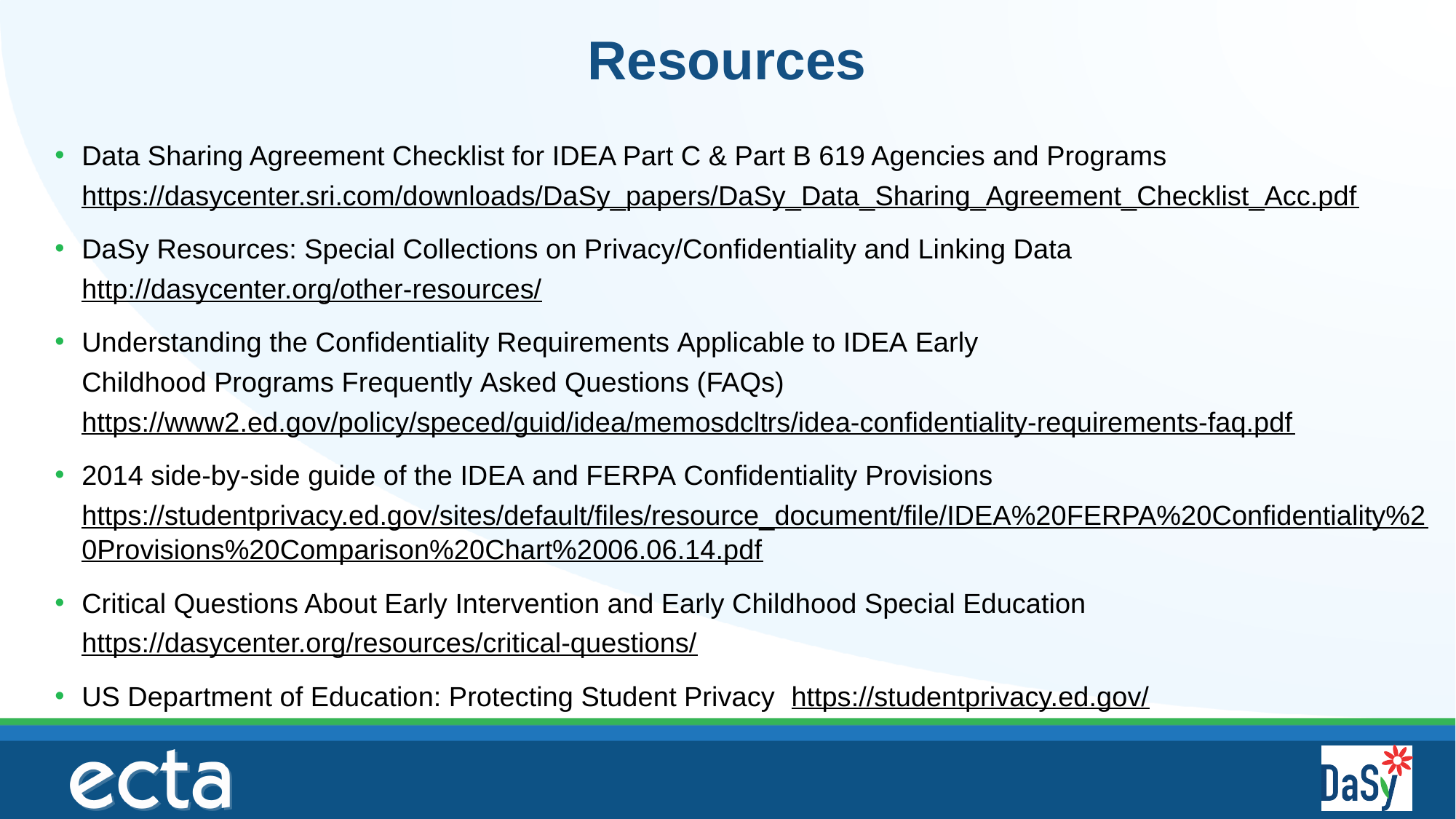

# Resources
Data Sharing Agreement Checklist for IDEA Part C & Part B 619 Agencies and Programs https://dasycenter.sri.com/downloads/DaSy_papers/DaSy_Data_Sharing_Agreement_Checklist_Acc.pdf
DaSy Resources: Special Collections on Privacy/Confidentiality and Linking Data  http://dasycenter.org/other-resources/
Understanding the Confidentiality Requirements Applicable to IDEA Early Childhood Programs Frequently Asked Questions (FAQs) https://www2.ed.gov/policy/speced/guid/idea/memosdcltrs/idea-confidentiality-requirements-faq.pdf
2014 side‐by‐side guide of the IDEA and FERPA Confidentiality Provisions   https://studentprivacy.ed.gov/sites/default/files/resource_document/file/IDEA%20FERPA%20Confidentiality%20Provisions%20Comparison%20Chart%2006.06.14.pdf
Critical Questions About Early Intervention and Early Childhood Special Education https://dasycenter.org/resources/critical-questions/
US Department of Education: Protecting Student Privacy  https://studentprivacy.ed.gov/